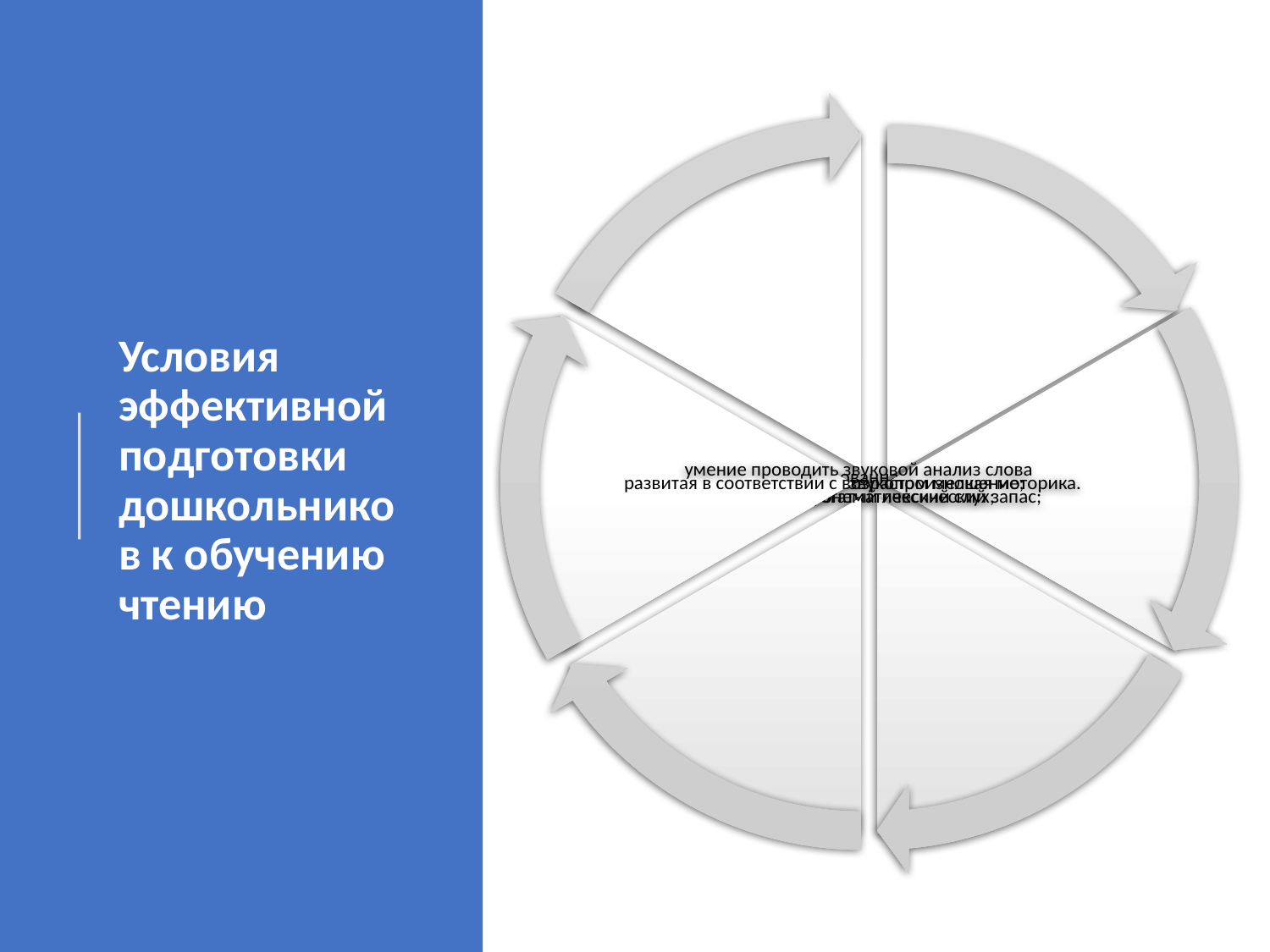

сформированная мотивация;
правильное звукопроизношение;
достаточно богатый лексический запас;
развитый фонематический слух;
развитая в соответствии с возрастом мелкая моторика.
умение проводить звуковой анализ слова
# Условия эффективной подготовки дошкольников к обучению чтению